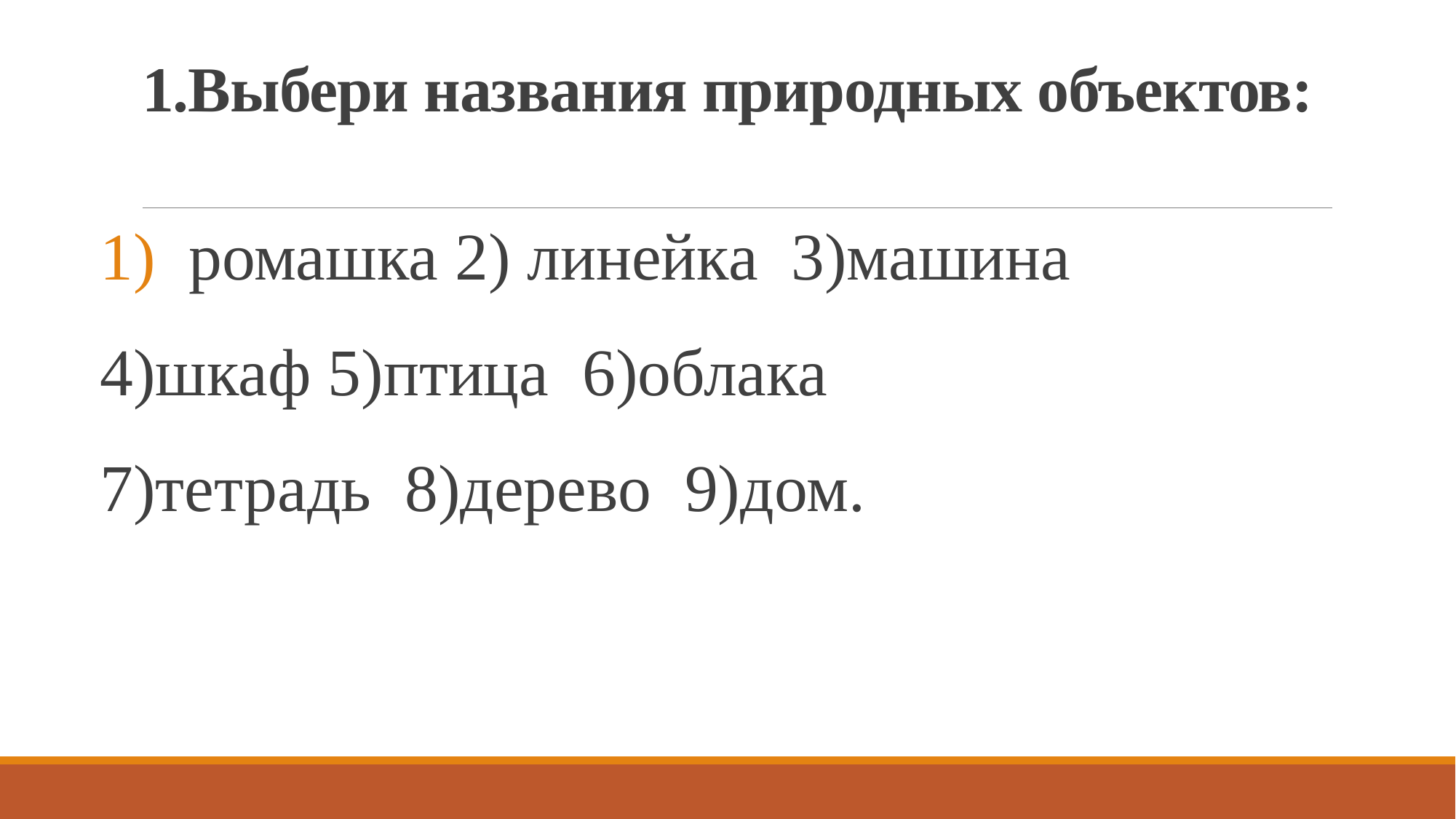

# 1.Выбери названия природных объектов:
ромашка 2) линейка  3)машина
4)шкаф 5)птица  6)облака
7)тетрадь  8)дерево  9)дом.